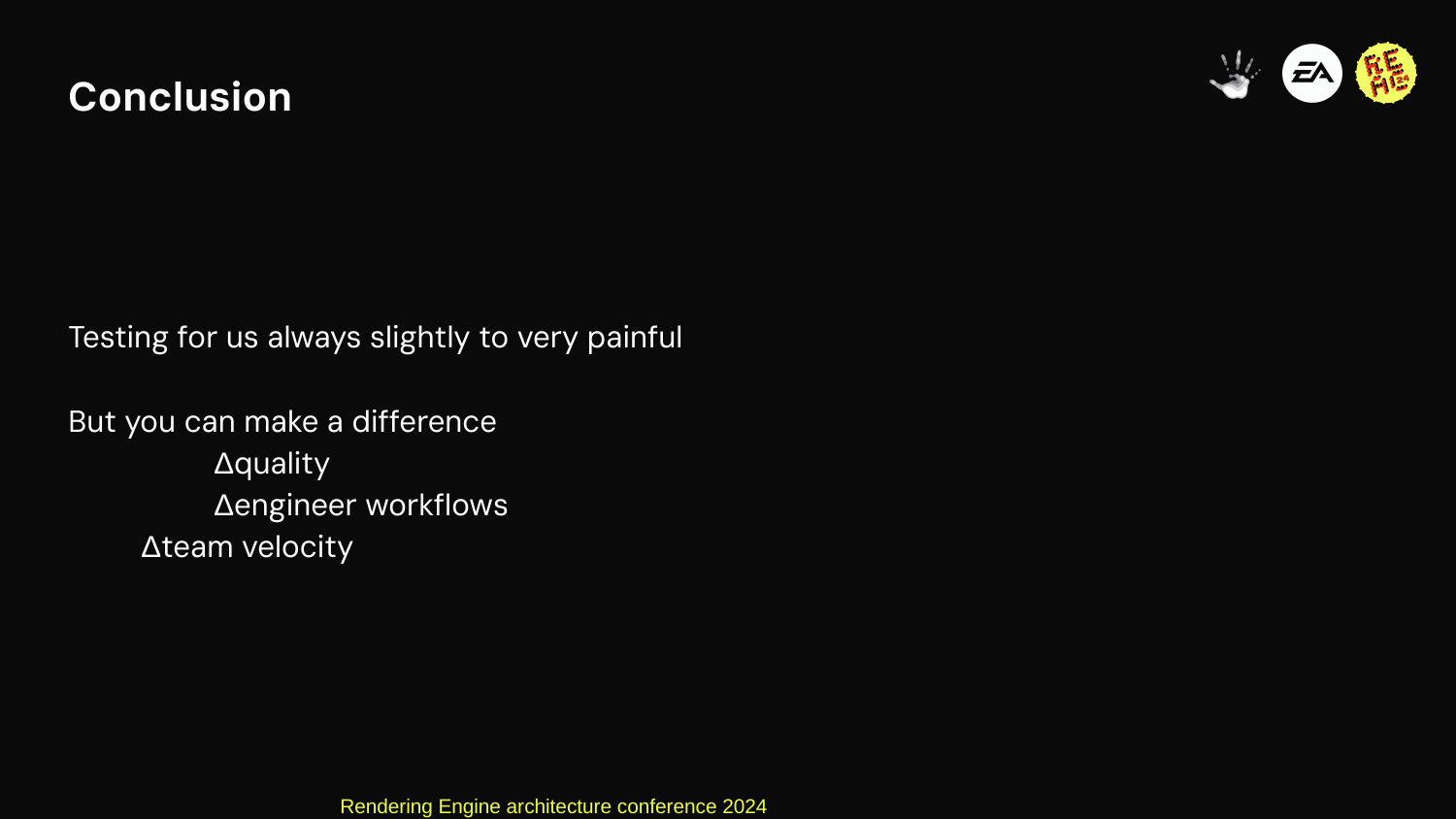

# Conclusion
Testing for us always slightly to very painful

But you can make a difference
	Δquality
	Δengineer workflows
Δteam velocity